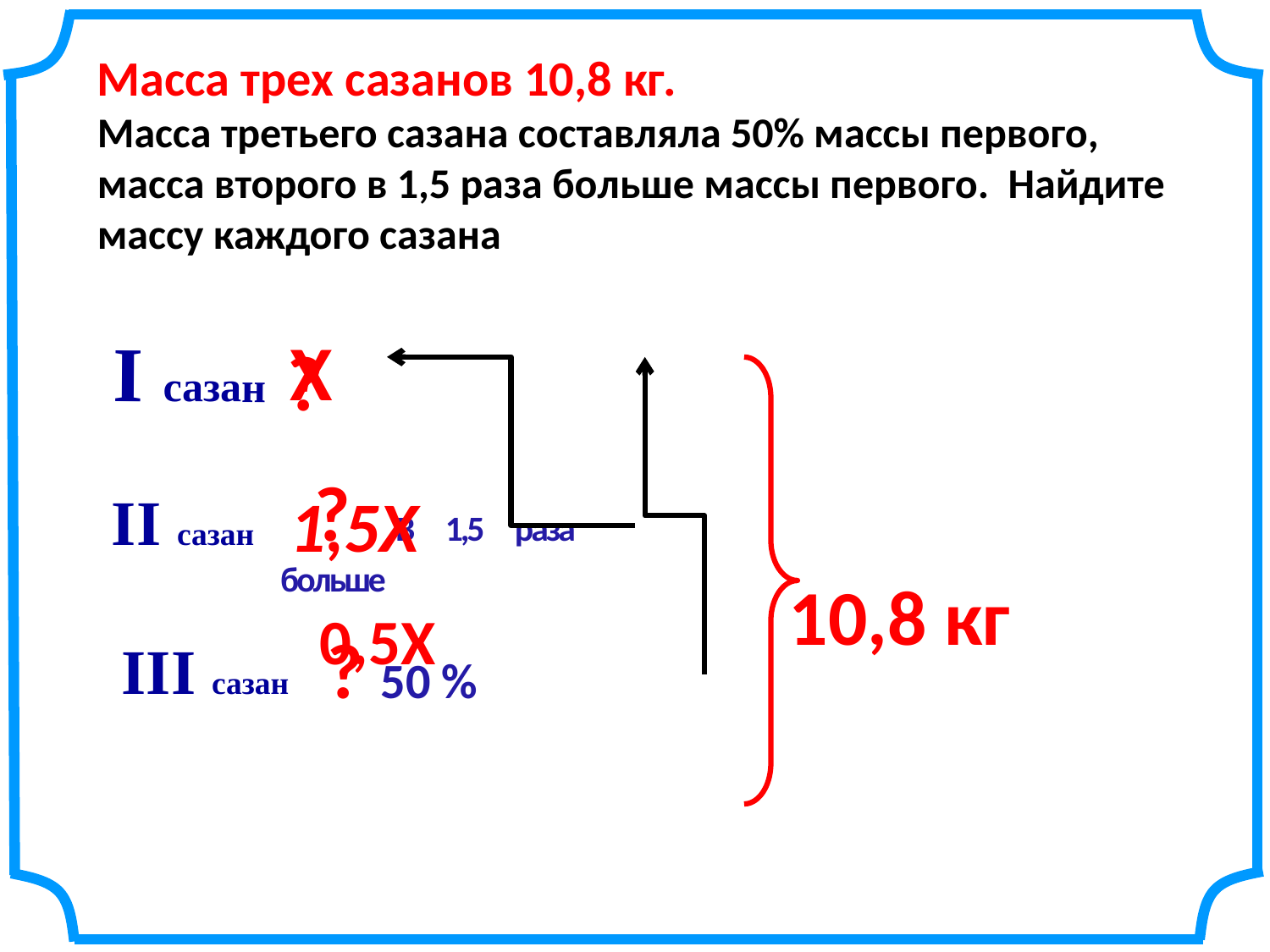

Масса трех сазанов 10,8 кг.
Масса третьего сазана составляла 50% массы первого, масса второго в 1,5 раза больше массы первого.  Найдите массу каждого сазана
Х
I сазан
 ?

10,8 кг
 ? В 1,5 раза больше
1,5Х
II сазан
0,5Х
 ? 50 %
III сазан